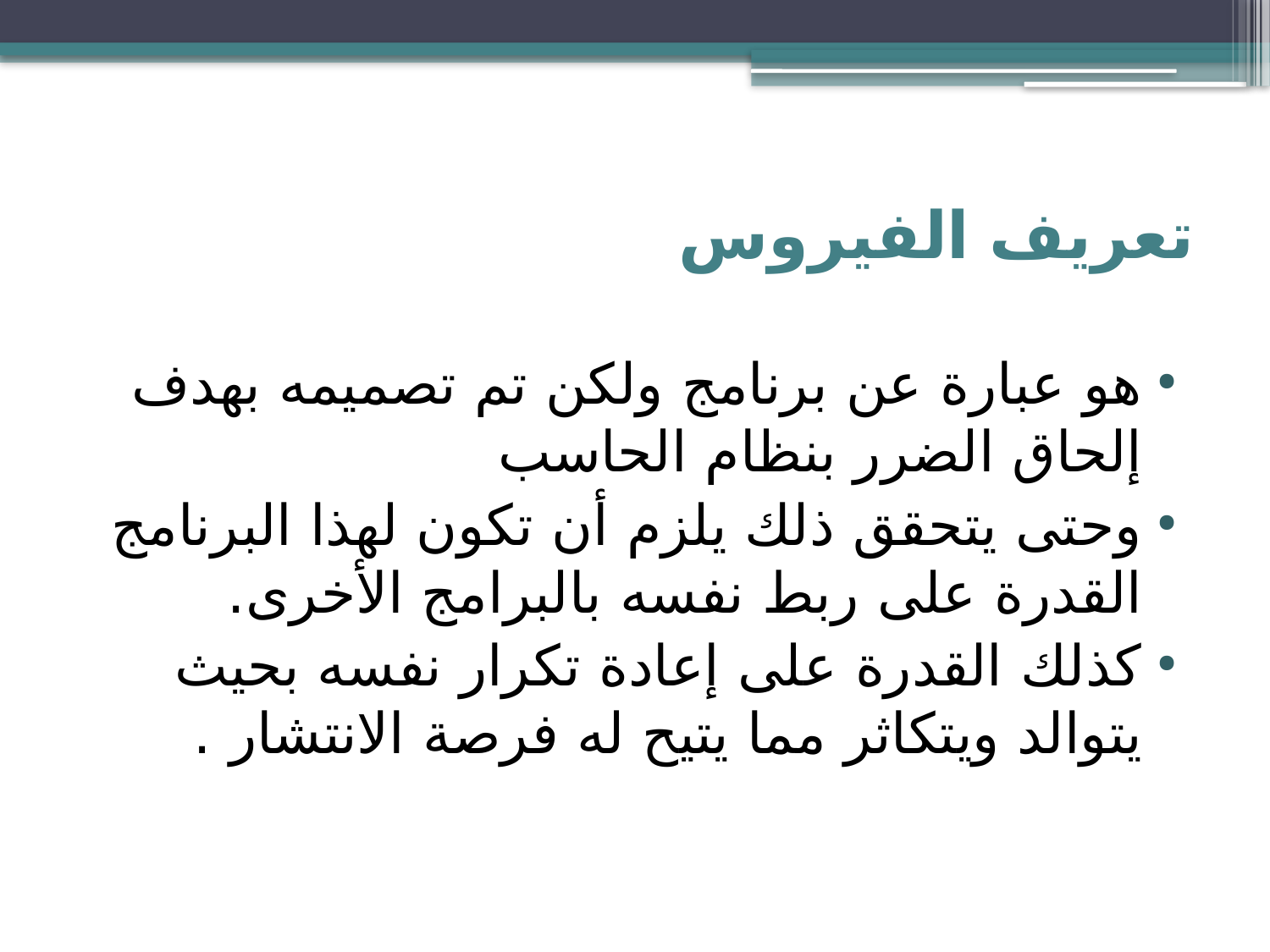

# تعريف الفيروس
هو عبارة عن برنامج ولكن تم تصميمه بهدف إلحاق الضرر بنظام الحاسب
وحتى يتحقق ذلك يلزم أن تكون لهذا البرنامج القدرة على ربط نفسه بالبرامج الأخرى.
كذلك القدرة على إعادة تكرار نفسه بحيث يتوالد ويتكاثر مما يتيح له فرصة الانتشار .